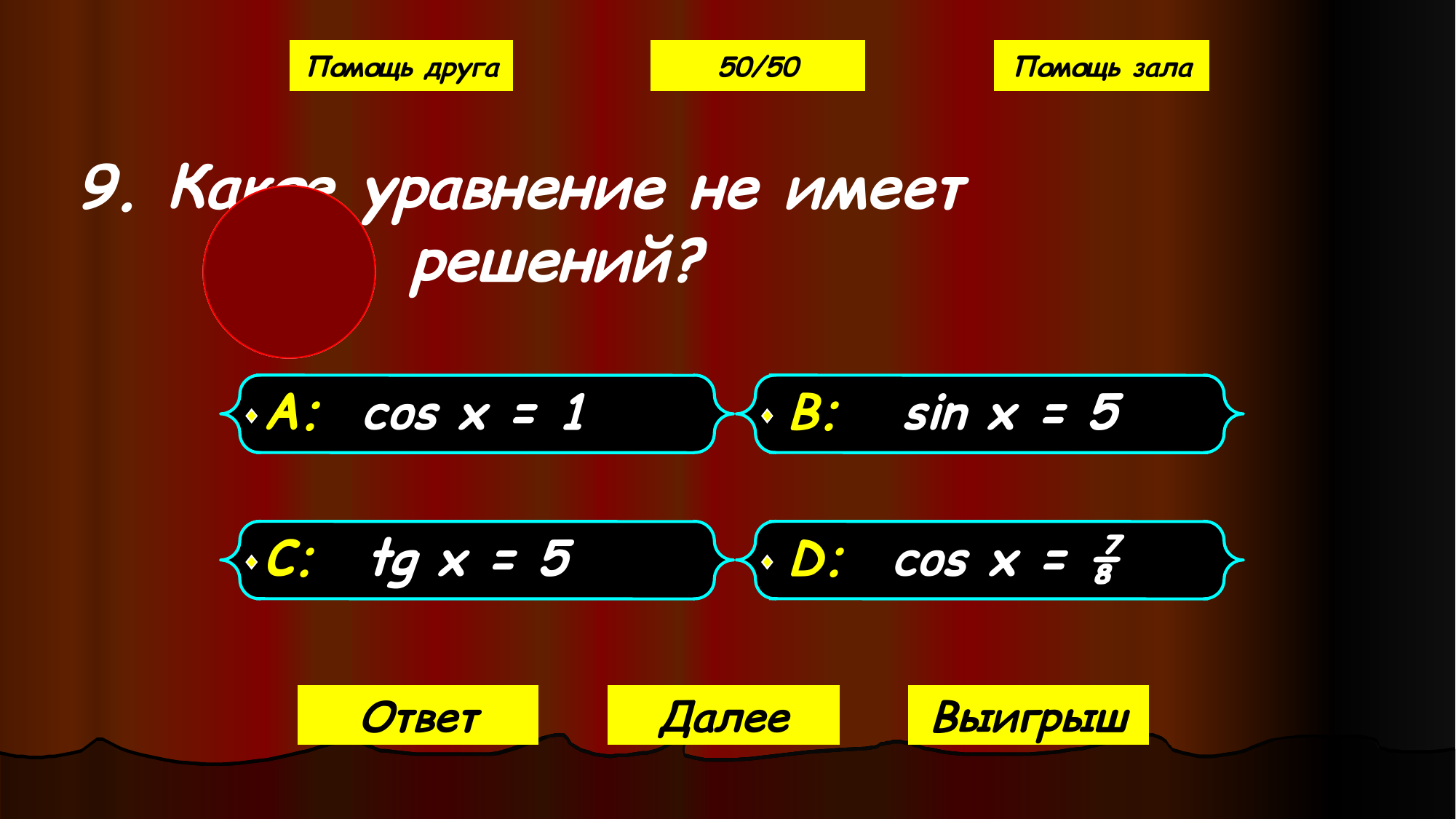

Помощь друга
50/50
Помощь зала
 9. Какое уравнение не имеет решений?

А:  cos x = 1
В:   sin x = 5

С:        tg x = 5

D:   cos x = ⅞

Ответ
Далее
Выигрыш